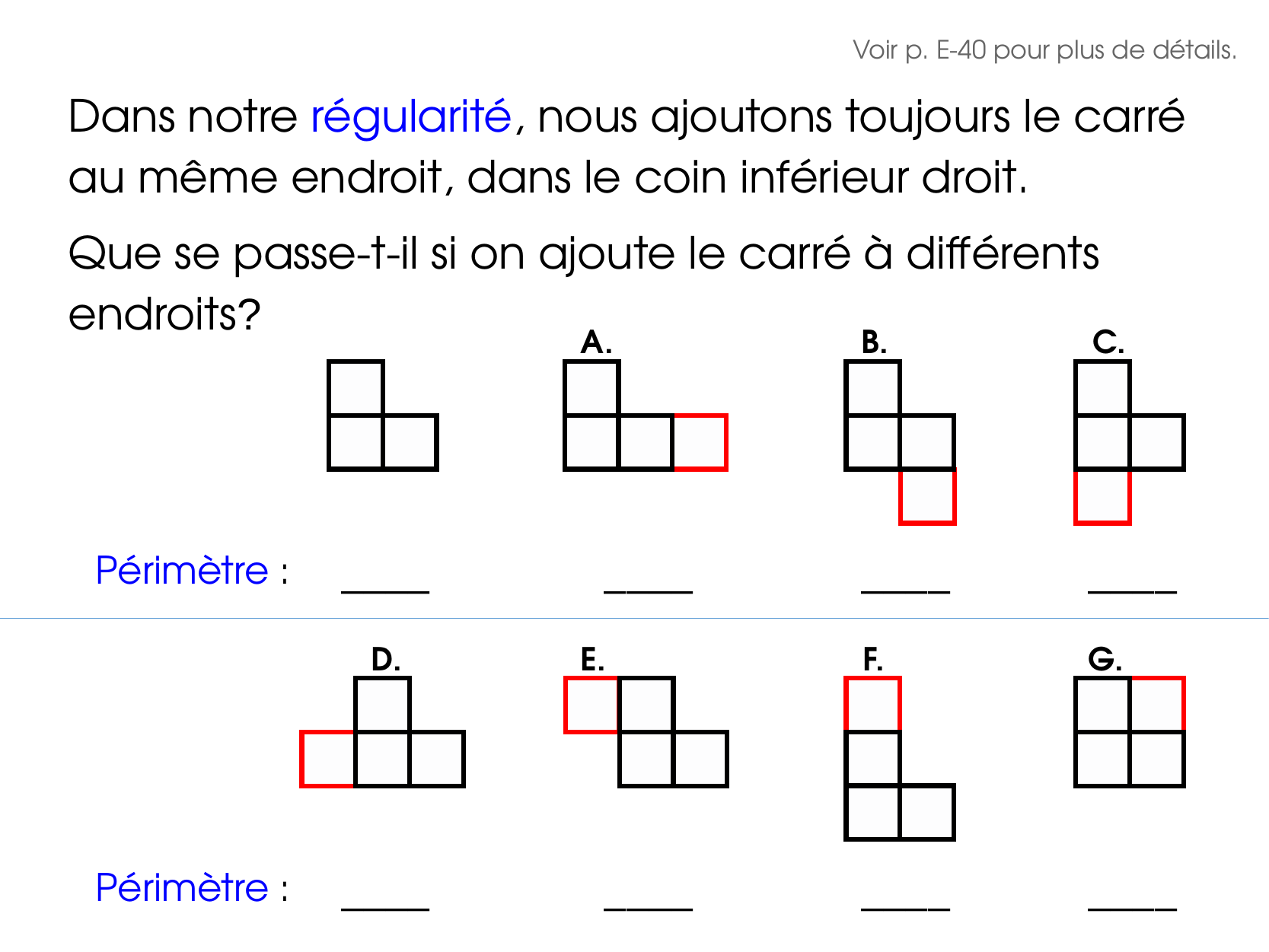

Voir p. E-40 pour plus de détails.
Dans notre régularité, nous ajoutons toujours le carré au même endroit, dans le coin inférieur droit.
Que se passe-t-il si on ajoute le carré à différents endroits?
A.
B.
C.

____
____
____
____
Périmètre :
D.
E.
F.
G.

____
____
____
____
Périmètre :